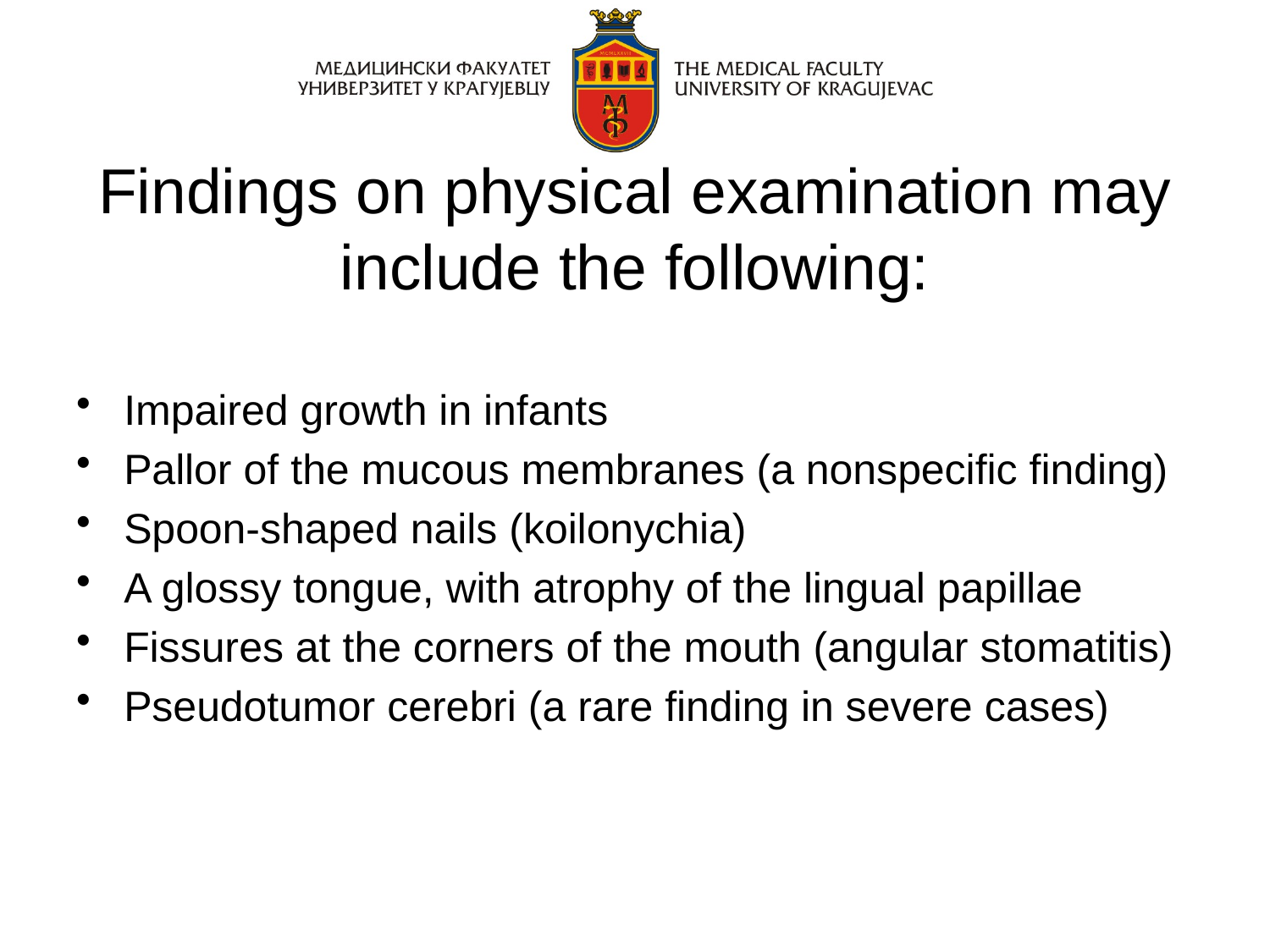

# Findings on physical examination may include the following:

Impaired growth in infants
Pallor of the mucous membranes (a nonspecific finding)
Spoon-shaped nails (koilonychia)
A glossy tongue, with atrophy of the lingual papillae
Fissures at the corners of the mouth (angular stomatitis)
Pseudotumor cerebri (a rare finding in severe cases)